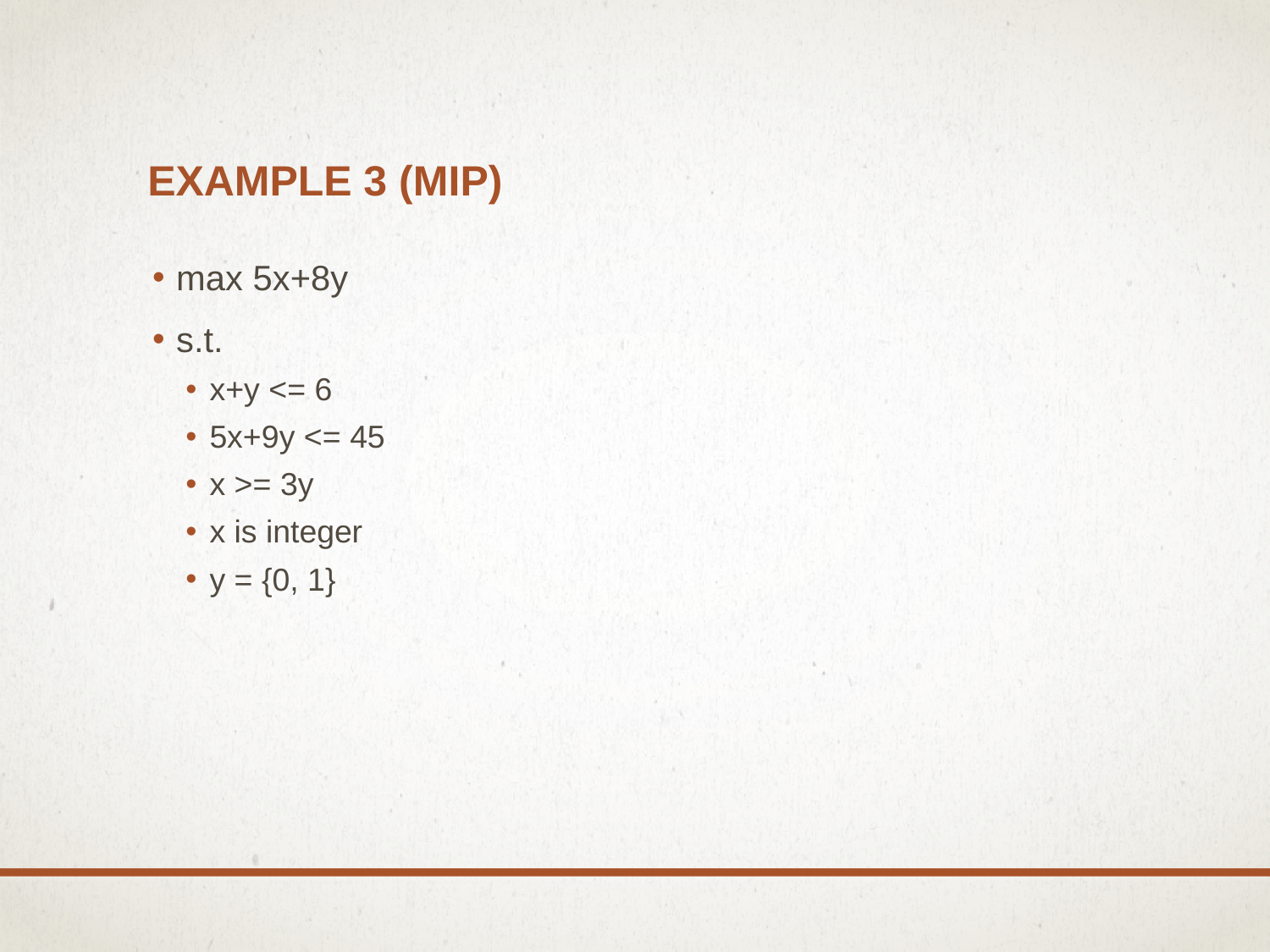

# Example 3 (MIP)
max 5x+8y
s.t.
x+y <= 6
5x+9y <= 45
x >= 3y
x is integer
y = {0, 1}